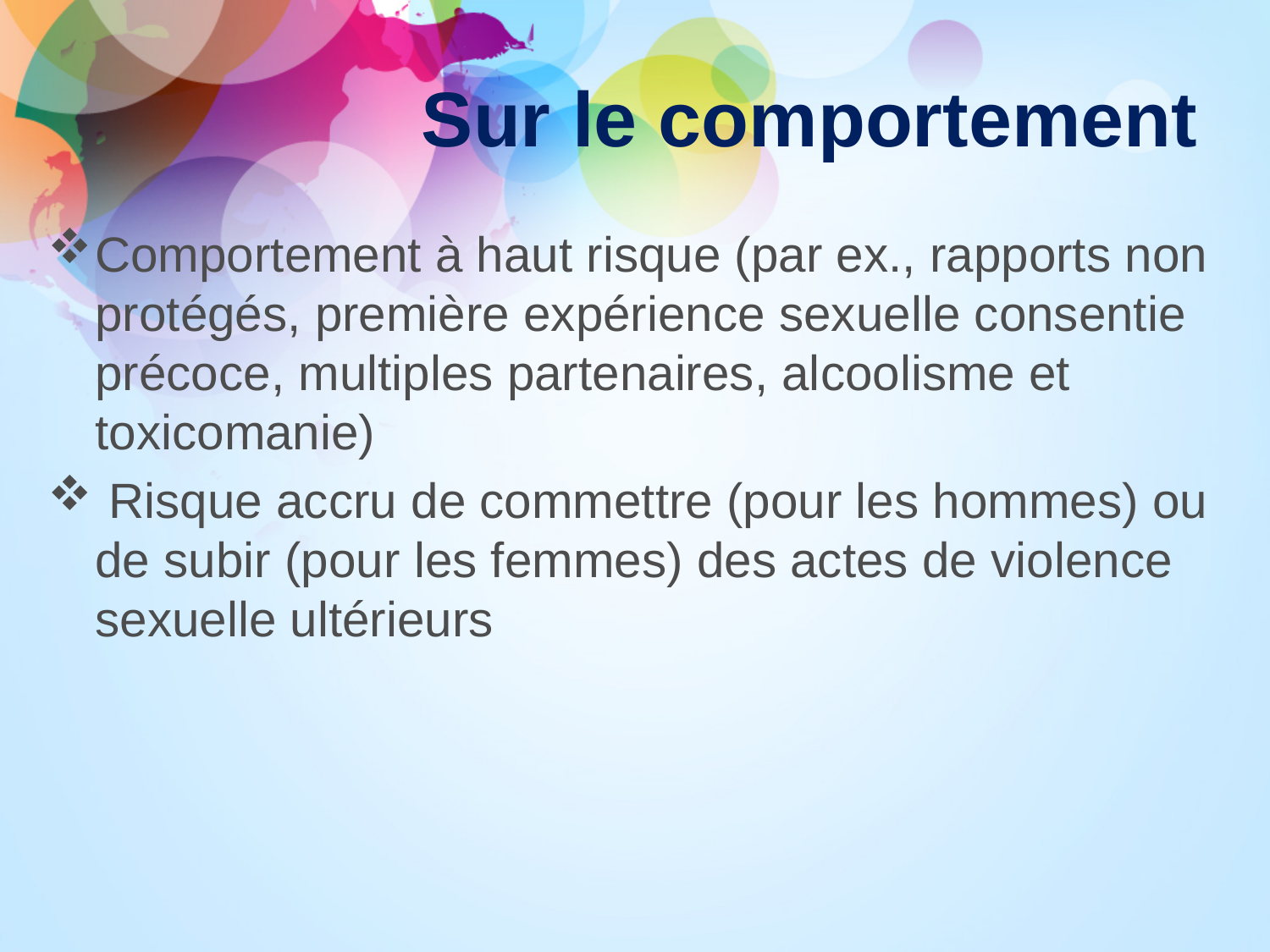

# Sur le comportement
Comportement à haut risque (par ex., rapports non protégés, première expérience sexuelle consentie précoce, multiples partenaires, alcoolisme et toxicomanie)
 Risque accru de commettre (pour les hommes) ou de subir (pour les femmes) des actes de violence sexuelle ultérieurs